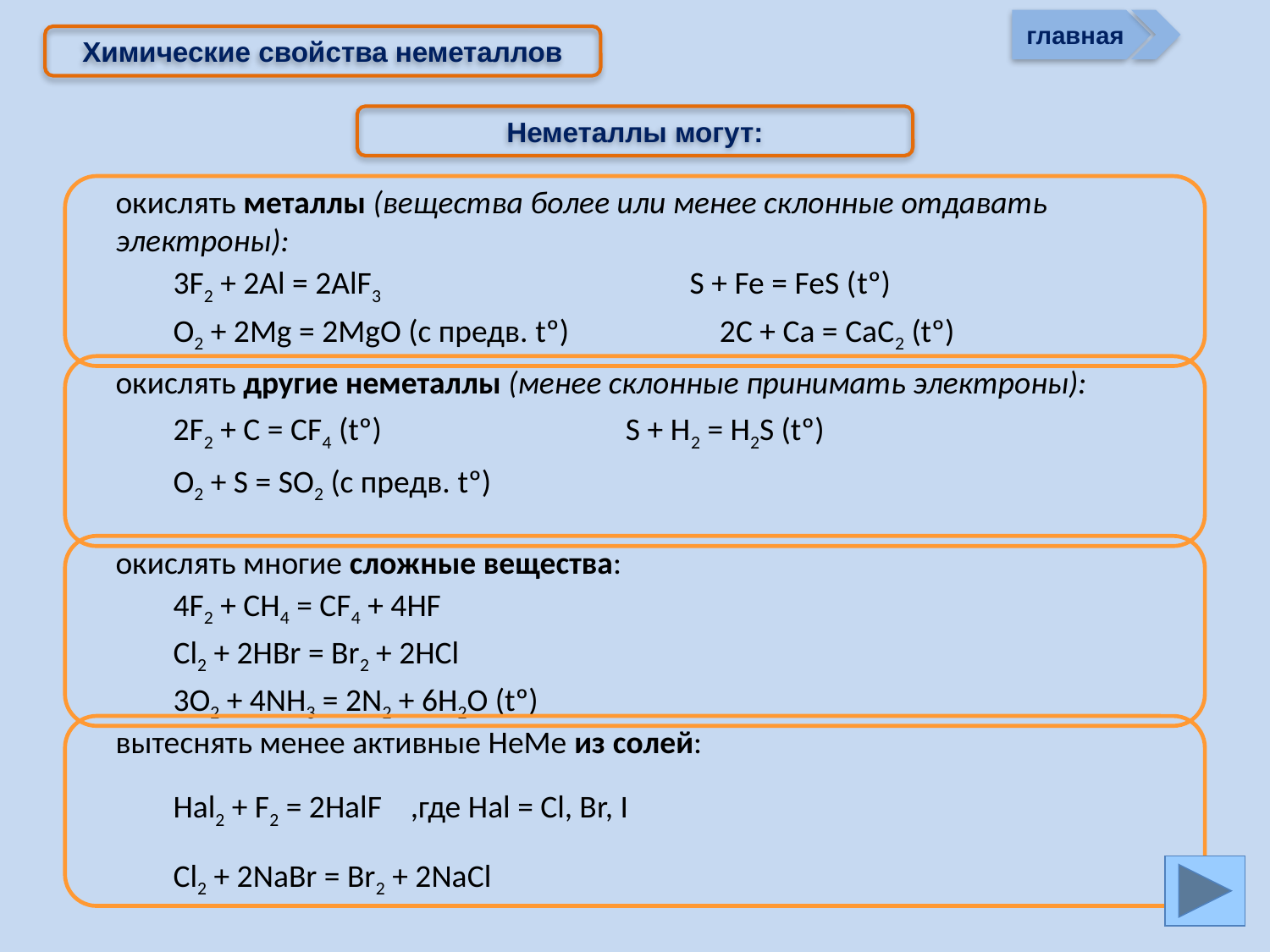

главная

Химические свойства неметаллов
Неметаллы могут:

окислять металлы (вещества более или менее склонные отдавать электроны):
        3F2 + 2Al = 2AlF3                                           S + Fe = FeS (tº)
        O2 + 2Mg = 2MgO (с предв. tº)                     2C + Ca = CaC2 (tº)

окислять другие неметаллы (менее склонные принимать электроны):
        2F2 + C = CF4 (tº)                                  S + H2 = H2S (tº)
        O2 + S = SO2 (с предв. tº)

окислять многие сложные вещества:
        4F2 + CH4 = CF4 + 4HF
        Cl2 + 2HBr = Br2 + 2HCl
        3O2 + 4NH3 = 2N2 + 6H2O (tº)

вытеснять менее активные НеМе из солей:
        Hal2 + F2 = 2НаlF    ,где Наl = Сl, Вr, I
        Cl2 + 2NaBr = Br2 + 2NaCl